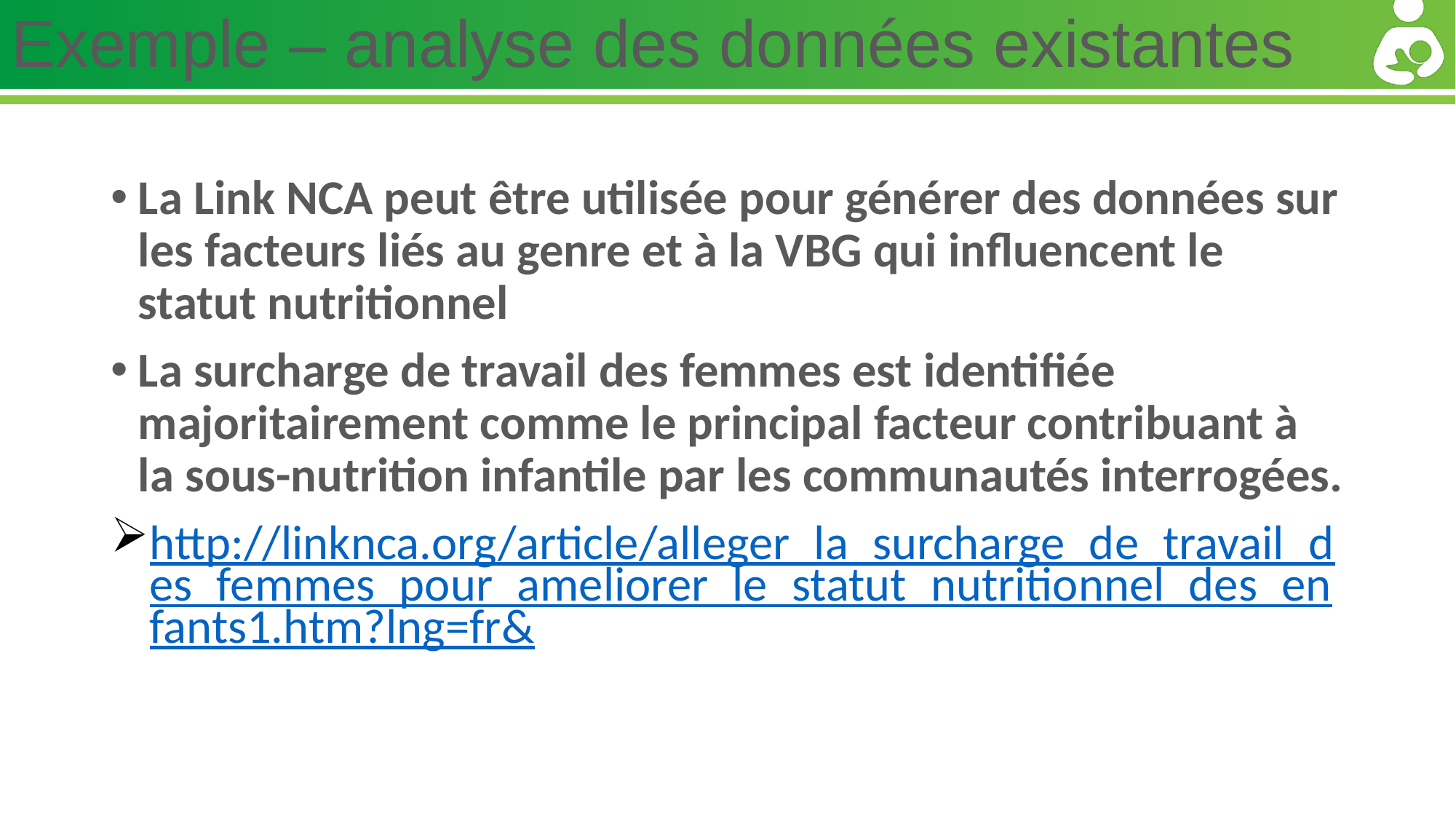

# Exemple – analyse des données existantes
La Link NCA peut être utilisée pour générer des données sur les facteurs liés au genre et à la VBG qui influencent le statut nutritionnel
La surcharge de travail des femmes est identifiée majoritairement comme le principal facteur contribuant à la sous-nutrition infantile par les communautés interrogées.
http://linknca.org/article/alleger_la_surcharge_de_travail_des_femmes_pour_ameliorer_le_statut_nutritionnel_des_enfants1.htm?lng=fr&